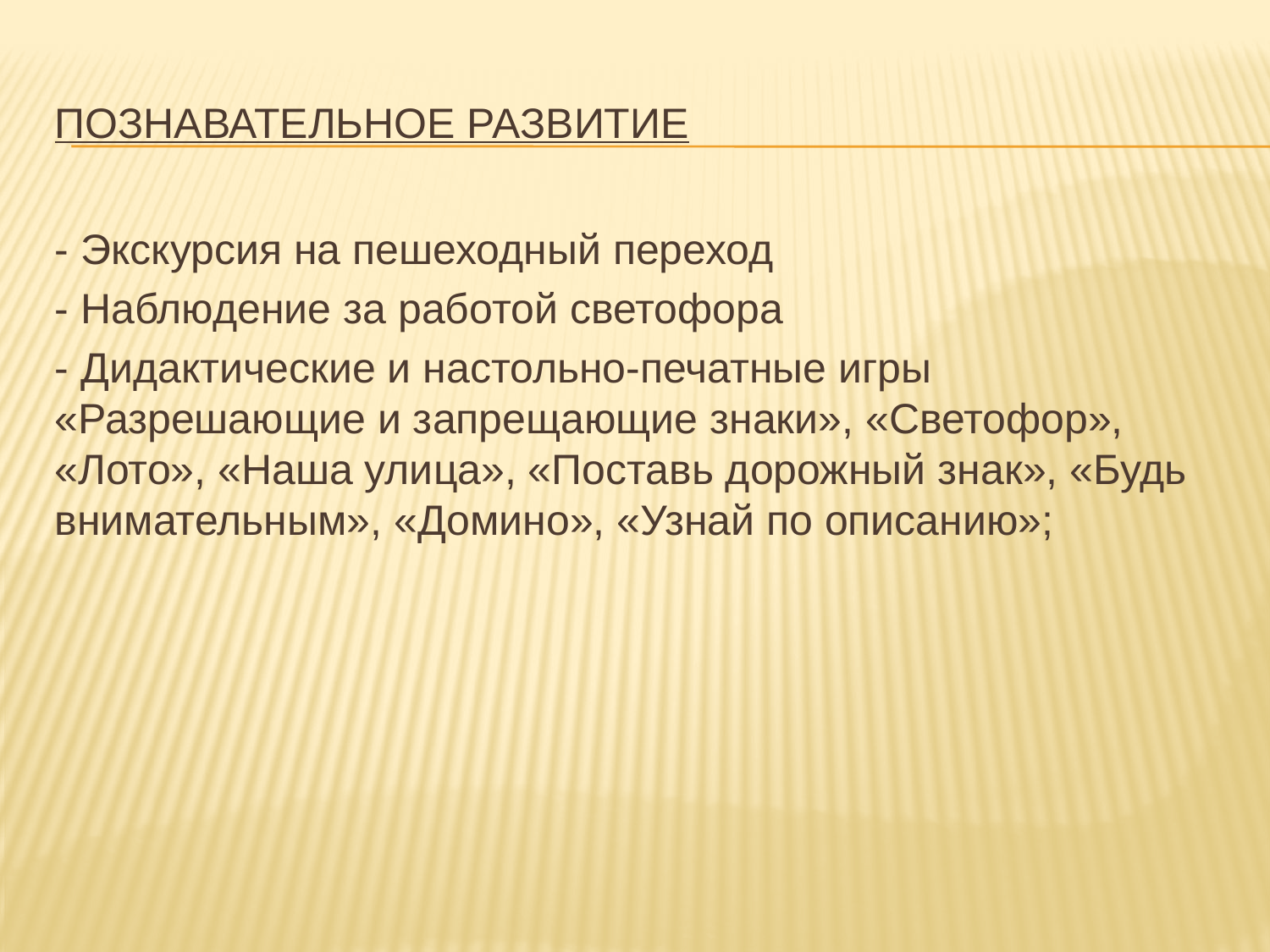

# Познавательное развитие
- Экскурсия на пешеходный переход
- Наблюдение за работой светофора
- Дидактические и настольно-печатные игры «Разрешающие и запрещающие знаки», «Светофор», «Лото», «Наша улица», «Поставь дорожный знак», «Будь внимательным», «Домино», «Узнай по описанию»;